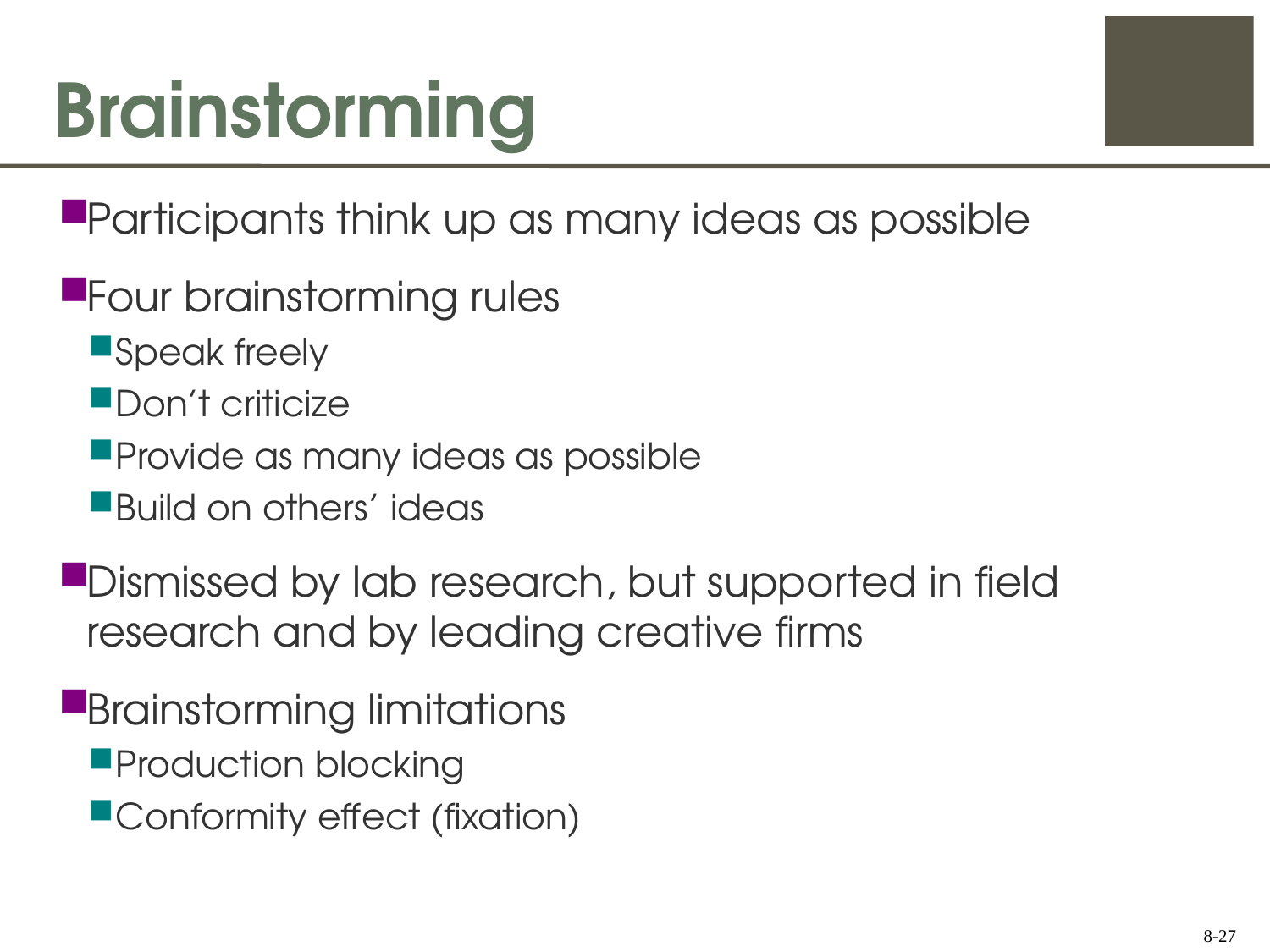

# Brainstorming
Participants think up as many ideas as possible
Four brainstorming rules
Speak freely
Don’t criticize
Provide as many ideas as possible
Build on others’ ideas
Dismissed by lab research, but supported in field research and by leading creative firms
Brainstorming limitations
Production blocking
Conformity effect (fixation)